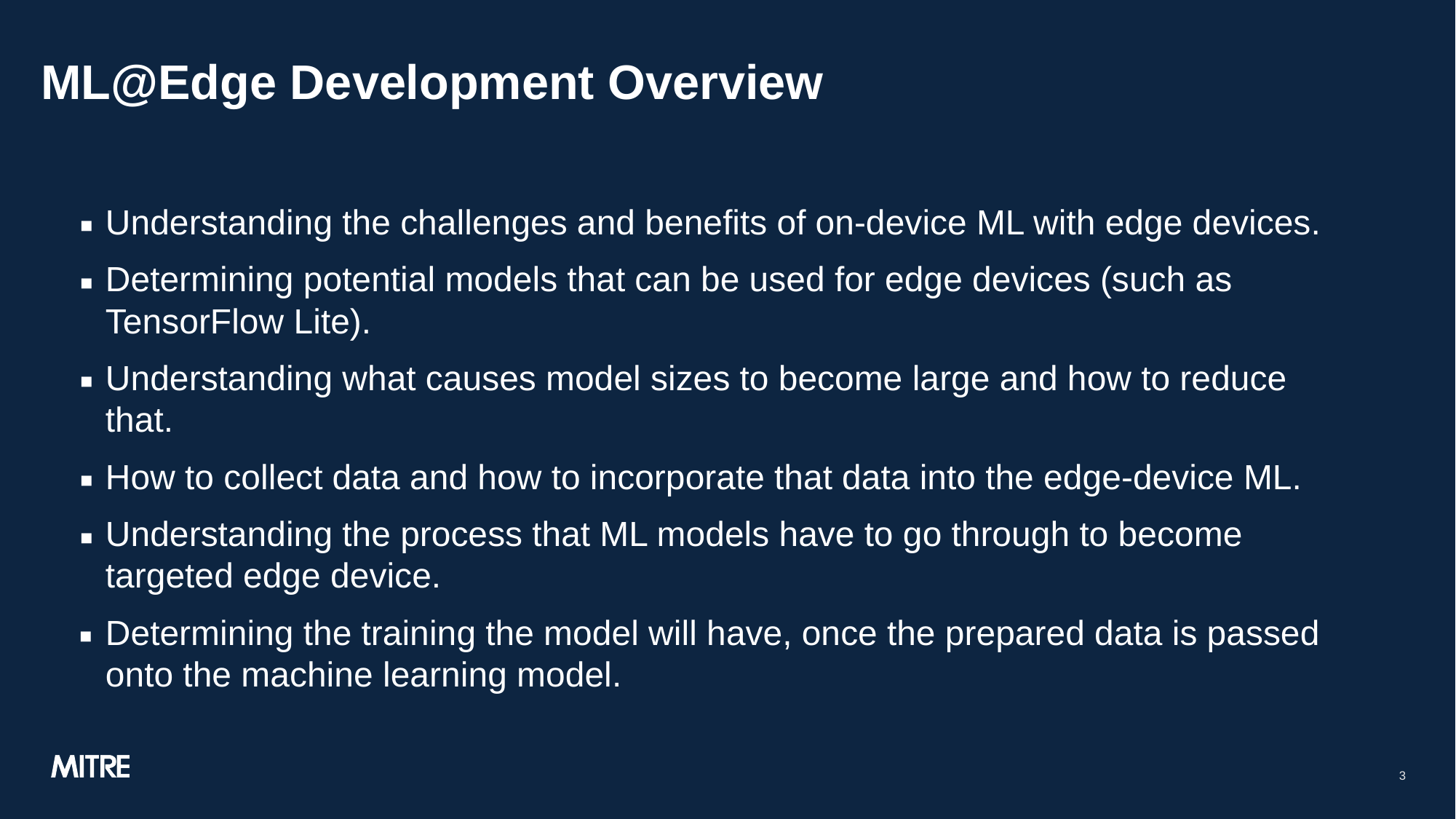

# ML@Edge Development Overview
Understanding the challenges and benefits of on-device ML with edge devices.
Determining potential models that can be used for edge devices (such as TensorFlow Lite).
Understanding what causes model sizes to become large and how to reduce that.
How to collect data and how to incorporate that data into the edge-device ML.
Understanding the process that ML models have to go through to become targeted edge device.
Determining the training the model will have, once the prepared data is passed onto the machine learning model.

3